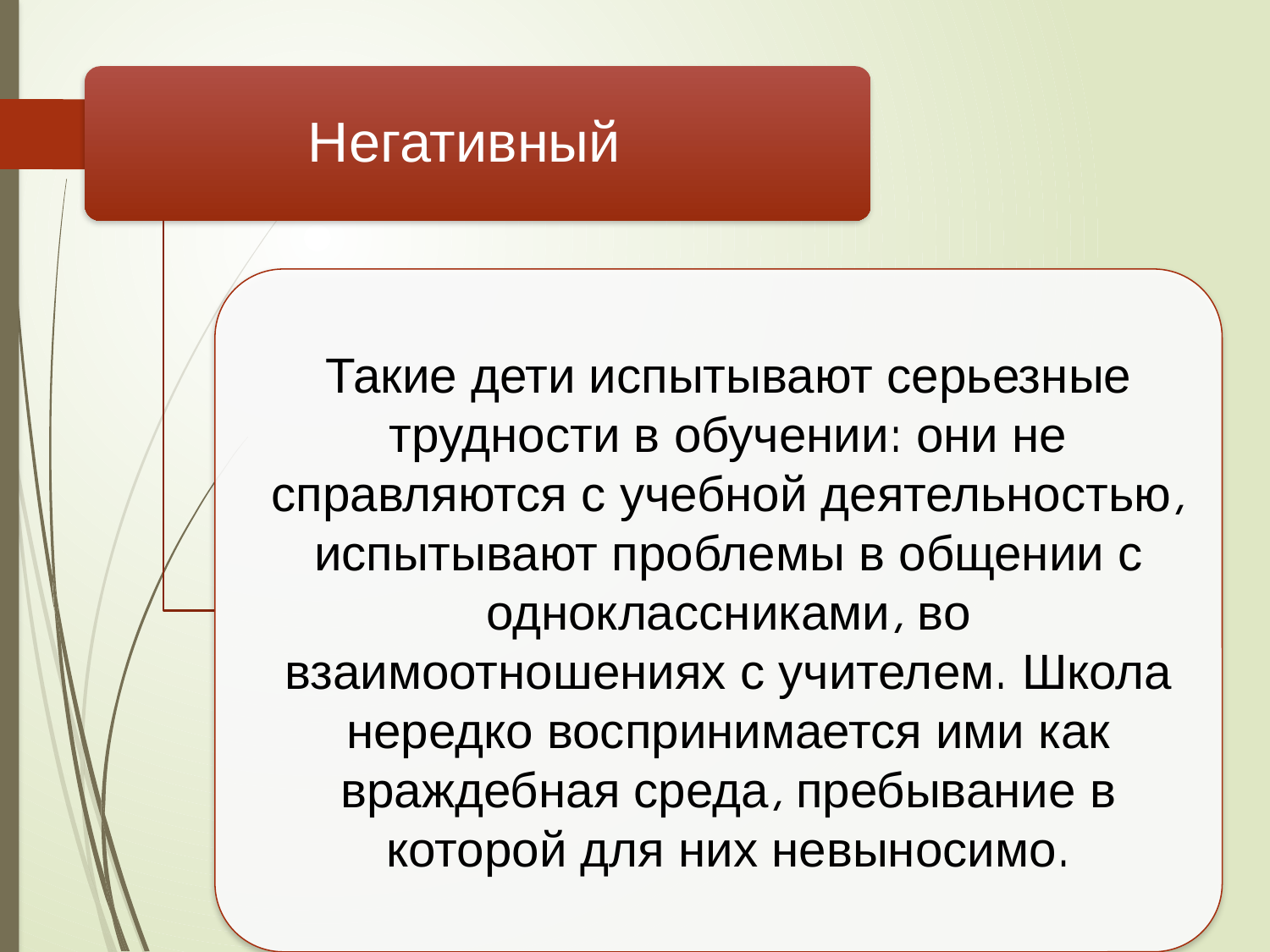

Негативный
Такие дети испытывают серьезные трудности в обучении: они не справляются с учебной деятельностью, испытывают проблемы в общении с одноклассниками, во взаимоотношениях с учителем. Школа нередко воспринимается ими как враждебная среда, пребывание в которой для них невыносимо.